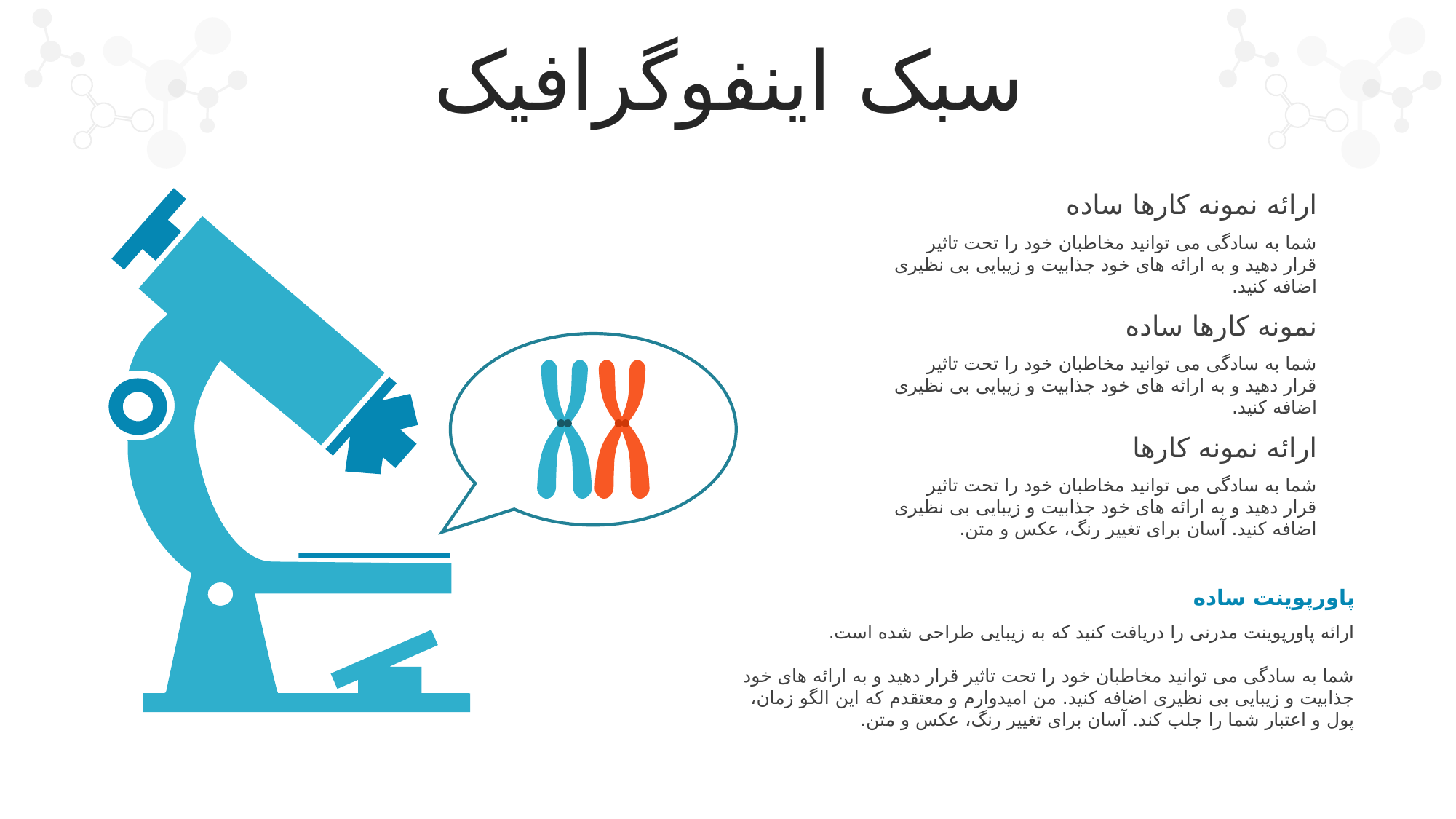

سبک اینفوگرافیک

ارائه نمونه کارها ساده
شما به سادگی می توانید مخاطبان خود را تحت تاثیر قرار دهید و به ارائه های خود جذابیت و زیبایی بی نظیری اضافه کنید.
نمونه کارها ساده
شما به سادگی می توانید مخاطبان خود را تحت تاثیر قرار دهید و به ارائه های خود جذابیت و زیبایی بی نظیری اضافه کنید.

ارائه نمونه کارها
شما به سادگی می توانید مخاطبان خود را تحت تاثیر قرار دهید و به ارائه های خود جذابیت و زیبایی بی نظیری اضافه کنید. آسان برای تغییر رنگ، عکس و متن.
پاورپوینت ساده
ارائه پاورپوینت مدرنی را دریافت کنید که به زیبایی طراحی شده است.

شما به سادگی می توانید مخاطبان خود را تحت تاثیر قرار دهید و به ارائه های خود جذابیت و زیبایی بی نظیری اضافه کنید. من امیدوارم و معتقدم که این الگو زمان، پول و اعتبار شما را جلب کند. آسان برای تغییر رنگ، عکس و متن.